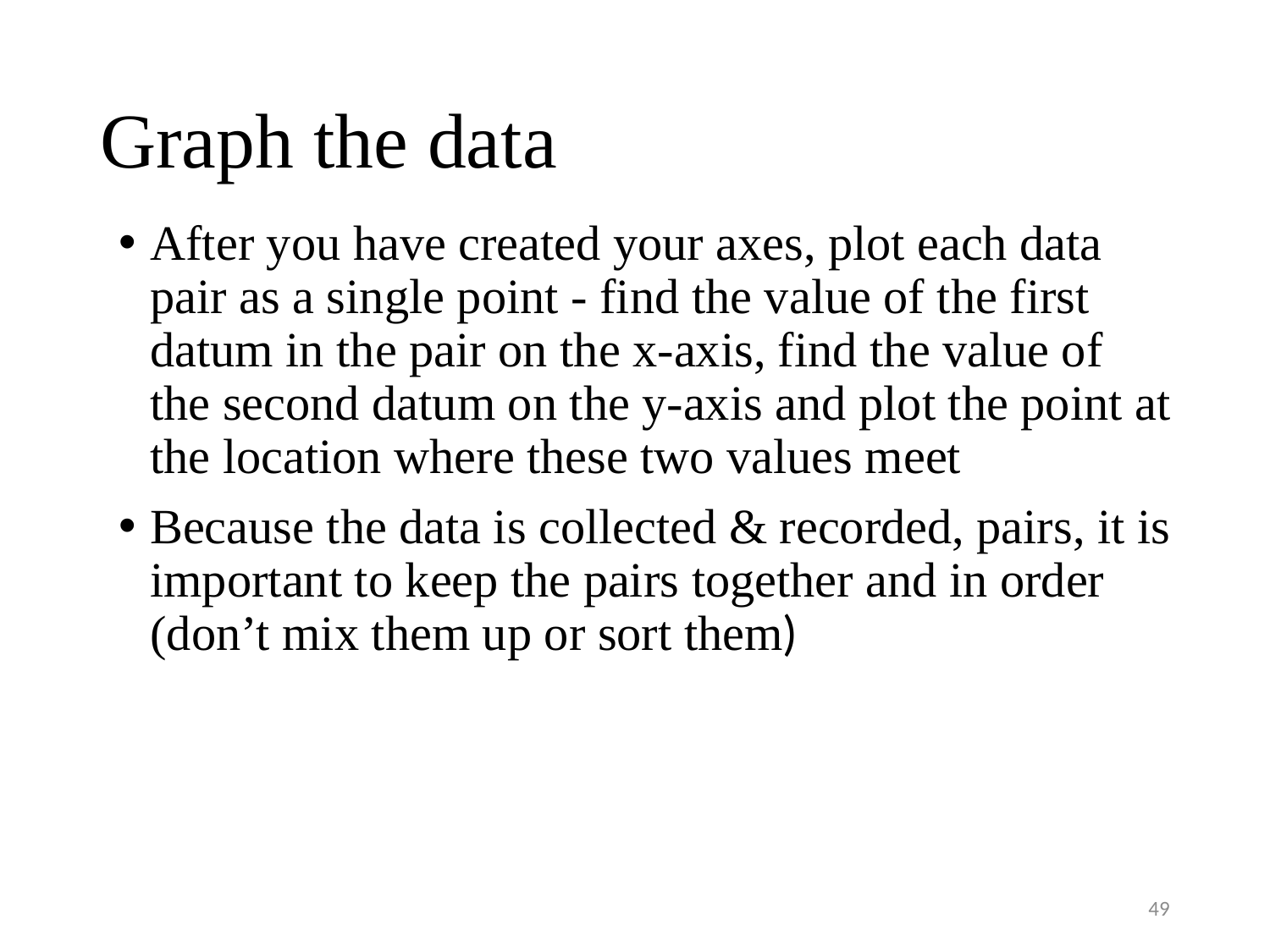

# Graph the data
After you have created your axes, plot each data pair as a single point - find the value of the first datum in the pair on the x-axis, find the value of the second datum on the y-axis and plot the point at the location where these two values meet
Because the data is collected & recorded, pairs, it is important to keep the pairs together and in order (don’t mix them up or sort them)
49